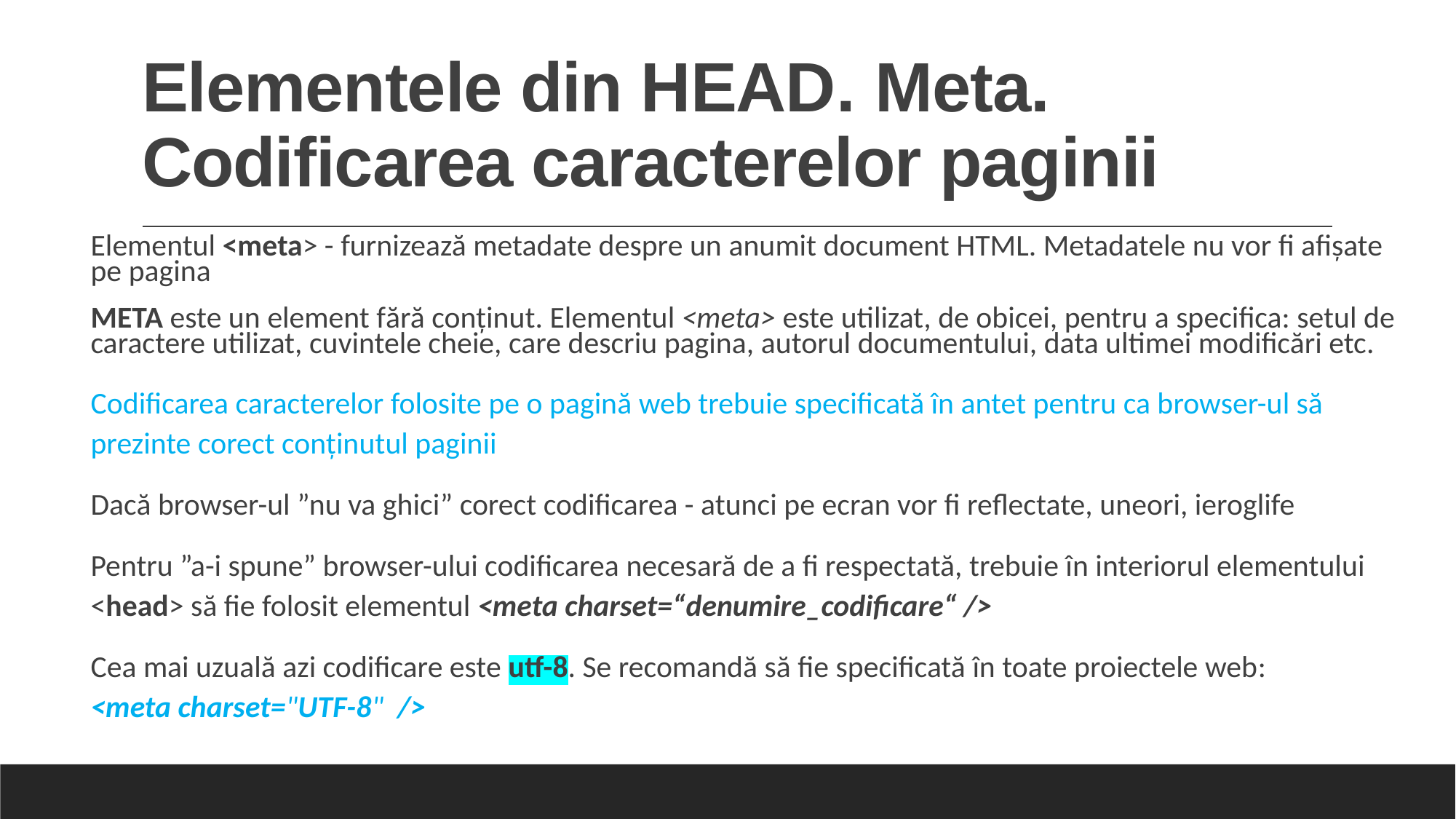

# Elementele din HEAD. Meta. Codificarea caracterelor paginii
Elementul <meta> - furnizează metadate despre un anumit document HTML. Metadatele nu vor fi afișate pe pagina
META este un element fără conținut. Elementul <meta> este utilizat, de obicei, pentru a specifica: setul de caractere utilizat, cuvintele cheie, care descriu pagina, autorul documentului, data ultimei modificări etc.
Codificarea caracterelor folosite pe o pagină web trebuie specificată în antet pentru ca browser-ul să prezinte corect conținutul paginii
Dacă browser-ul ”nu va ghici” corect codificarea - atunci pe ecran vor fi reflectate, uneori, ieroglife
Pentru ”a-i spune” browser-ului codificarea necesară de a fi respectată, trebuie în interiorul elementului <head> să fie folosit elementul <meta charset=“denumire_codificare“ />
Cea mai uzuală azi codificare este utf-8. Se recomandă să fie specificată în toate proiectele web: <meta charset="UTF-8"  />